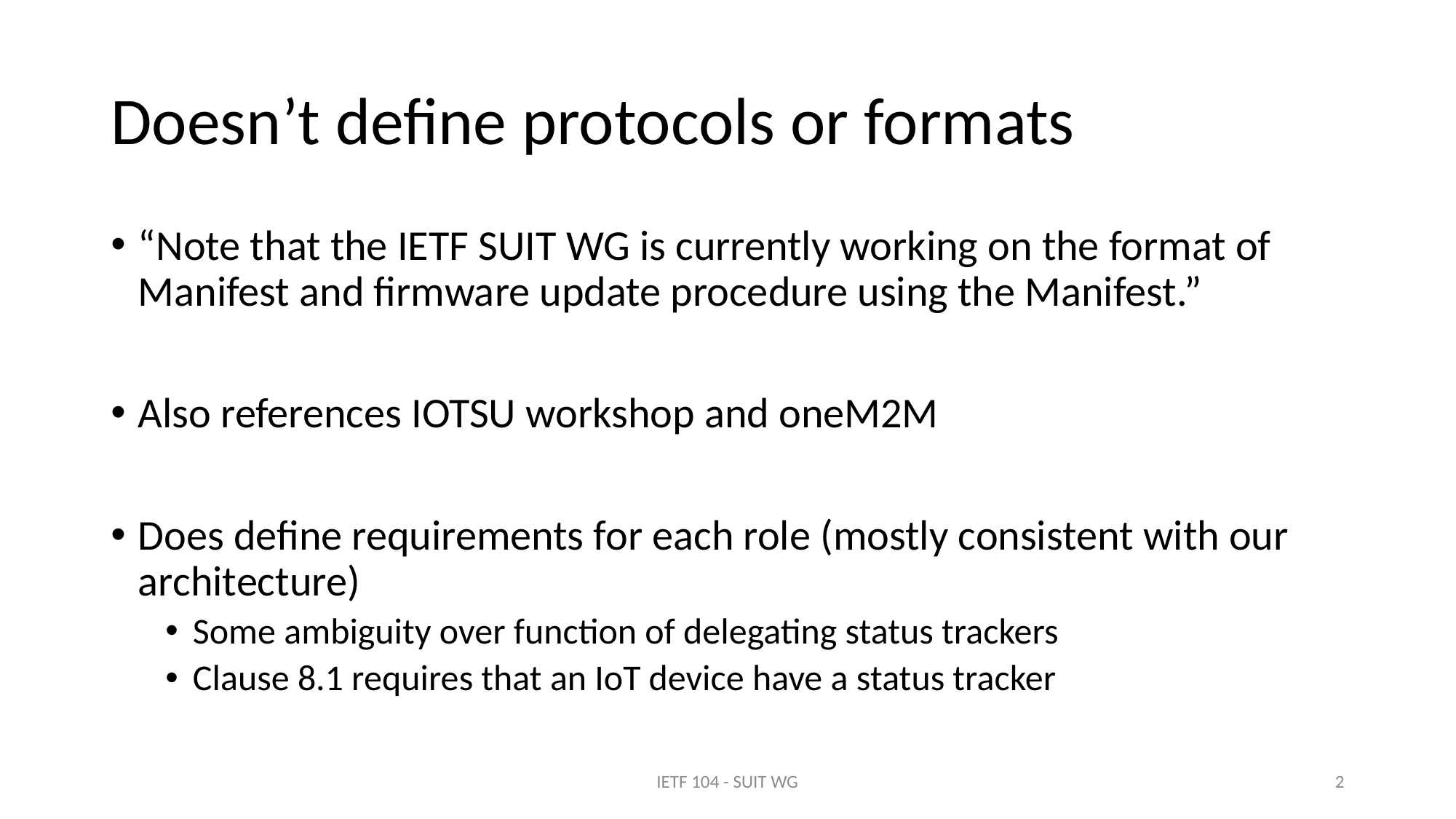

# Doesn’t define protocols or formats
“Note that the IETF SUIT WG is currently working on the format of Manifest and firmware update procedure using the Manifest.”

Also references IOTSU workshop and oneM2M

Does define requirements for each role (mostly consistent with our architecture)
Some ambiguity over function of delegating status trackers
Clause 8.1 requires that an IoT device have a status tracker
IETF 104 - SUIT WG
2